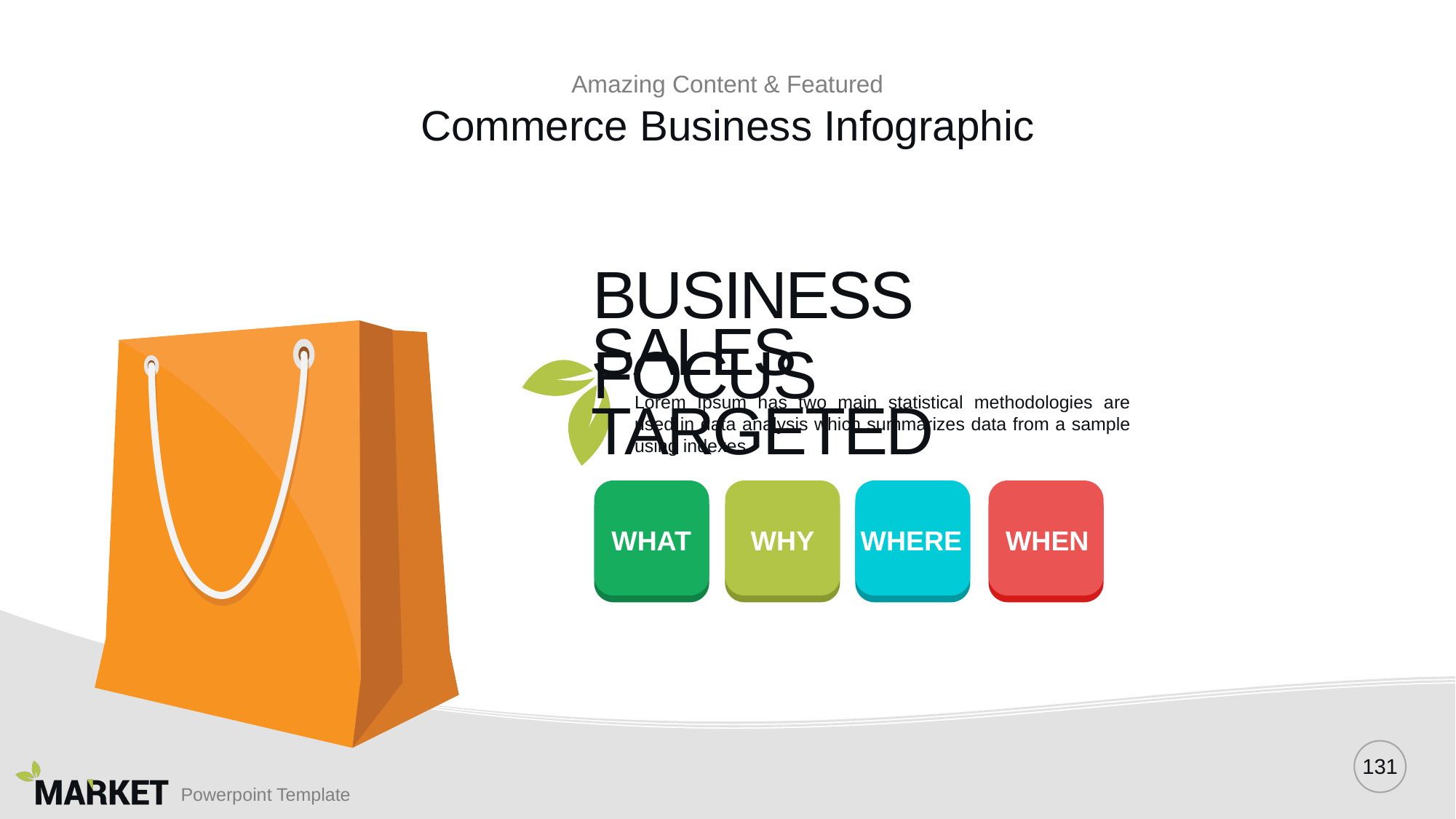

Amazing Content & Featured
# Commerce Business Infographic
BUSINESS FOCUS
SALES TARGETED

Lorem Ipsum has two main statistical methodologies are used in data analysis which summarizes data from a sample using indexes.

WHAT

WHY

WHERE

WHEN